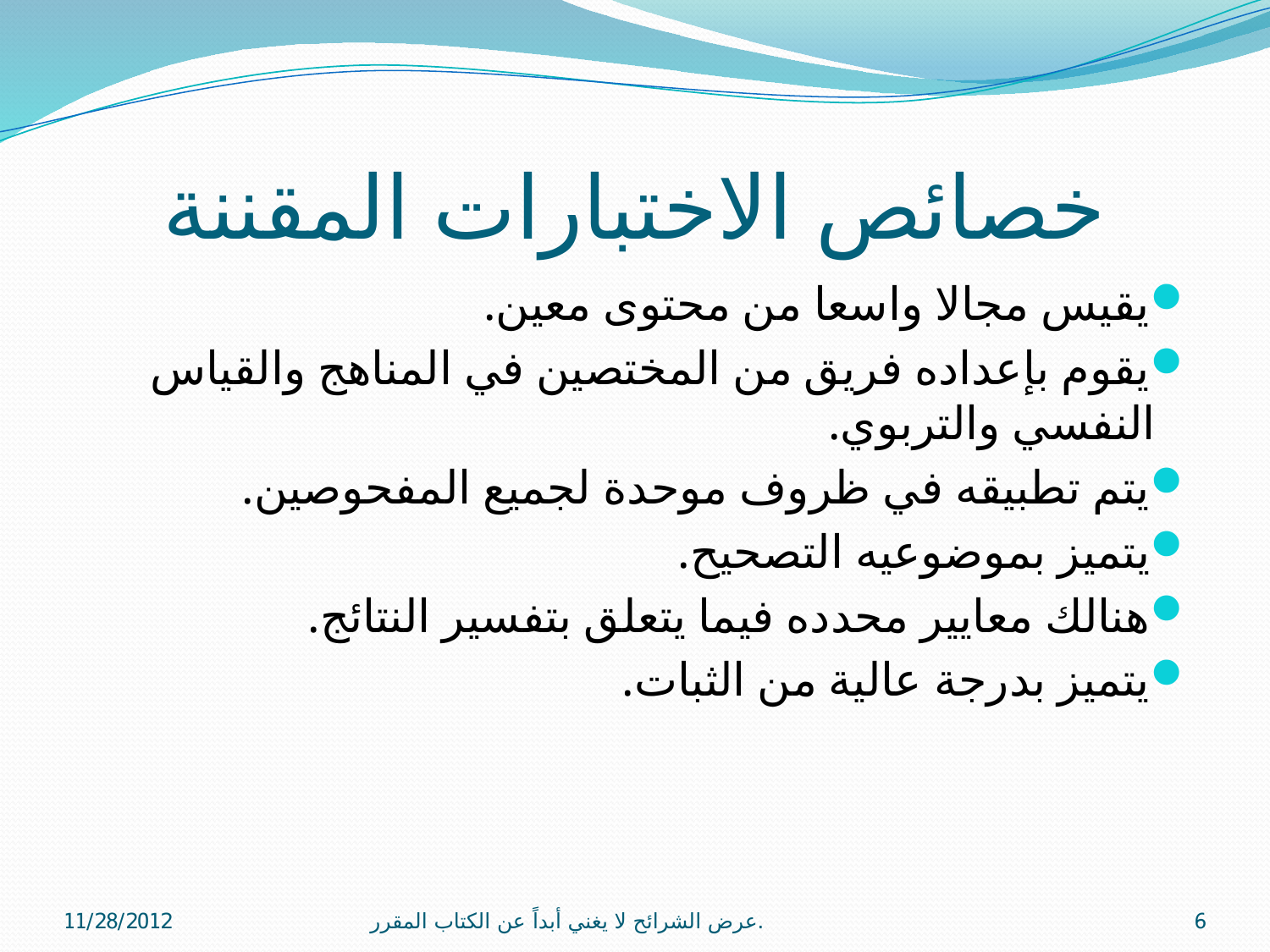

# خصائص الاختبارات المقننة
يقيس مجالا واسعا من محتوى معين.
يقوم بإعداده فريق من المختصين في المناهج والقياس النفسي والتربوي.
يتم تطبيقه في ظروف موحدة لجميع المفحوصين.
يتميز بموضوعيه التصحيح.
هنالك معايير محدده فيما يتعلق بتفسير النتائج.
يتميز بدرجة عالية من الثبات.

11/28/2012
عرض الشرائح لا يغني أبداً عن الكتاب المقرر.
6